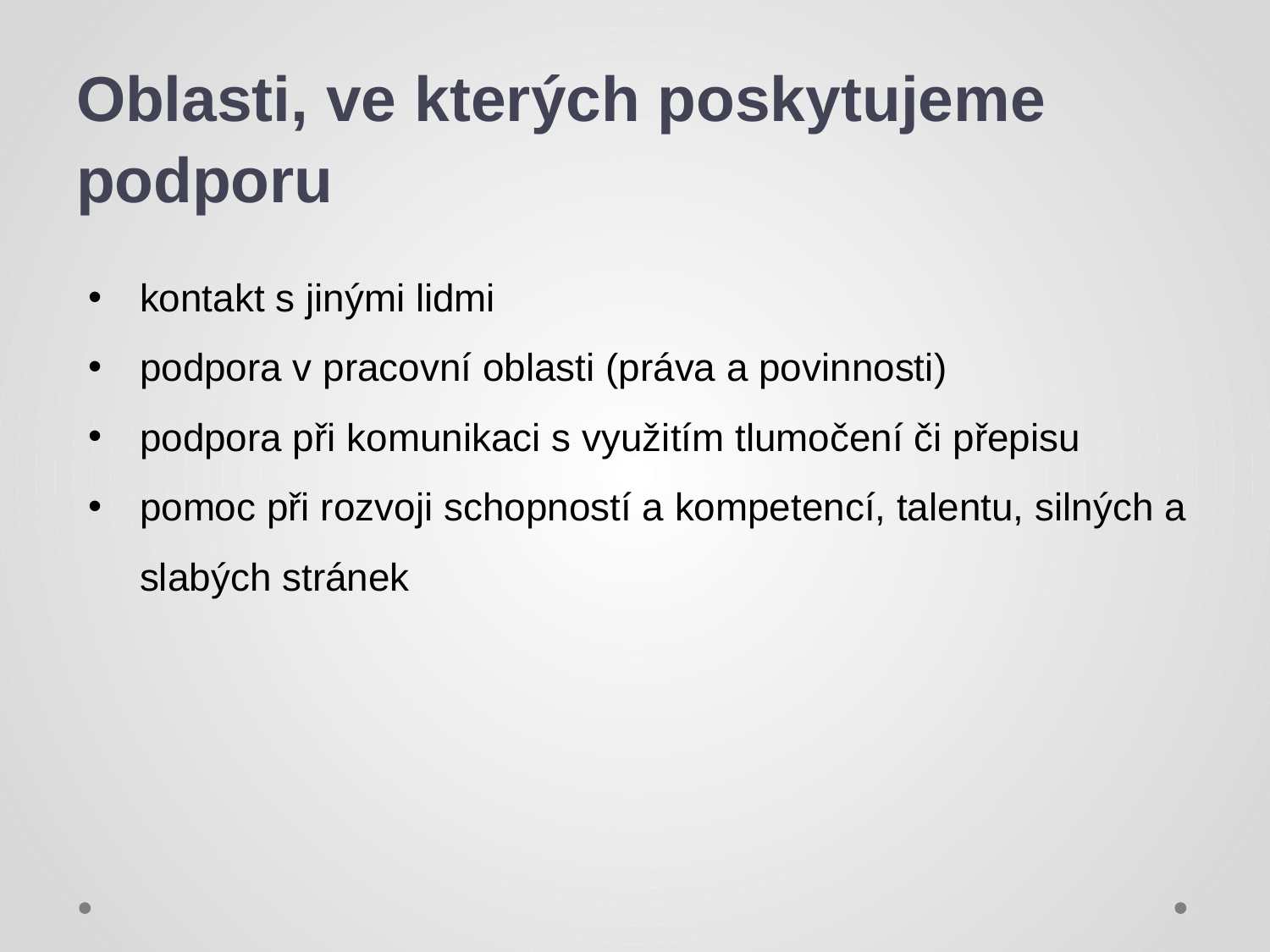

# Oblasti, ve kterých poskytujeme podporu
kontakt s jinými lidmi
podpora v pracovní oblasti (práva a povinnosti)
podpora při komunikaci s využitím tlumočení či přepisu
pomoc při rozvoji schopností a kompetencí, talentu, silných a slabých stránek